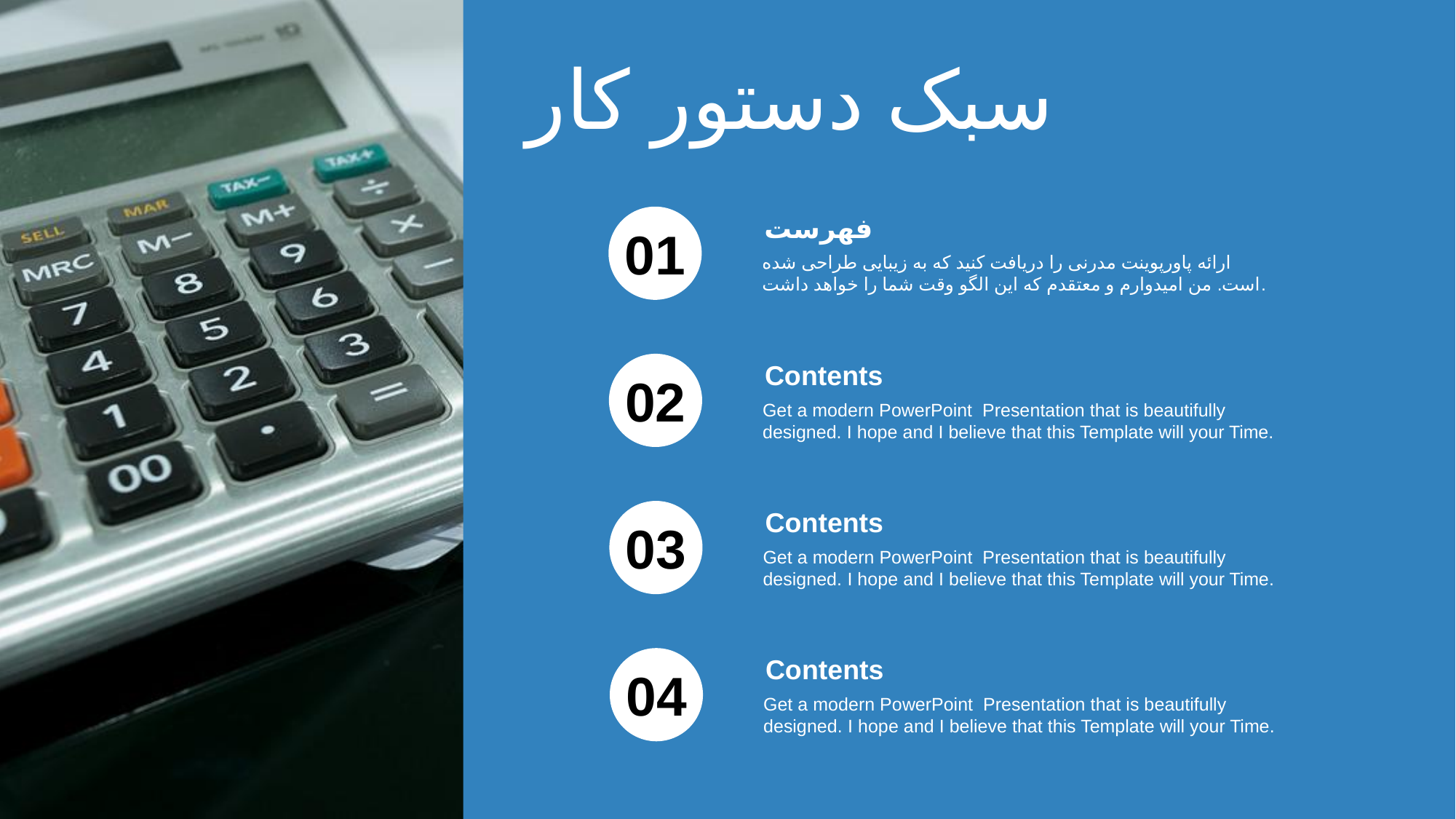

سبک دستور کار
فهرست
ارائه پاورپوینت مدرنی را دریافت کنید که به زیبایی طراحی شده است. من امیدوارم و معتقدم که این الگو وقت شما را خواهد داشت.

01
Contents
Get a modern PowerPoint  Presentation that is beautifully designed. I hope and I believe that this Template will your Time.

02
Contents
Get a modern PowerPoint  Presentation that is beautifully designed. I hope and I believe that this Template will your Time.

03
Contents
Get a modern PowerPoint  Presentation that is beautifully designed. I hope and I believe that this Template will your Time.

04